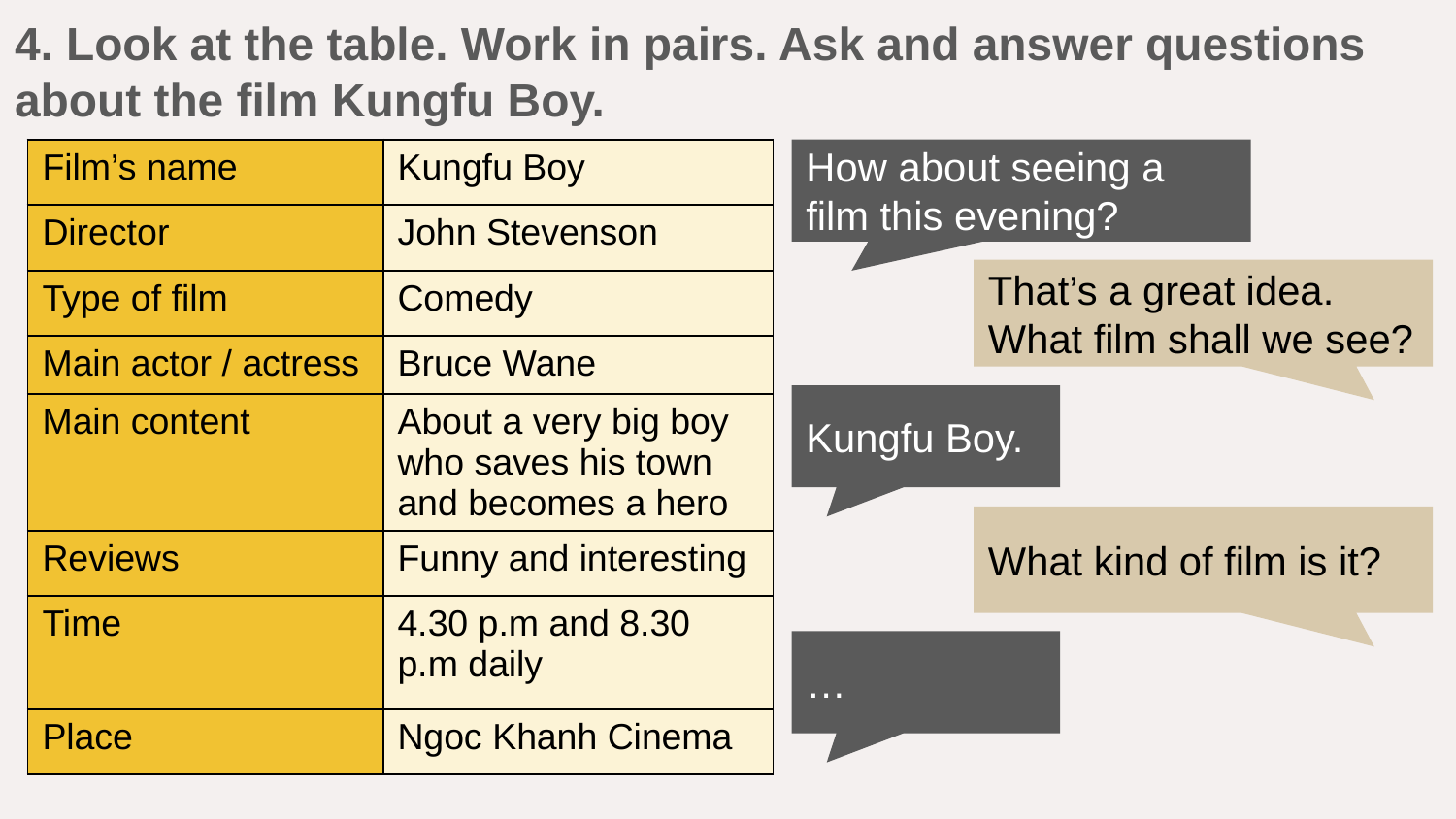

4. Look at the table. Work in pairs. Ask and answer questions about the film Kungfu Boy.
| Film’s name | Kungfu Boy |
| --- | --- |
| Director | John Stevenson |
| Type of film | Comedy |
| Main actor / actress | Bruce Wane |
| Main content | About a very big boy who saves his town and becomes a hero |
| Reviews | Funny and interesting |
| Time | 4.30 p.m and 8.30 p.m daily |
| Place | Ngoc Khanh Cinema |
| Film’s name | Kungfu Boy |
| --- | --- |
How about seeing a film this evening?
That’s a great idea. What film shall we see?
Kungfu Boy.
What kind of film is it?
…